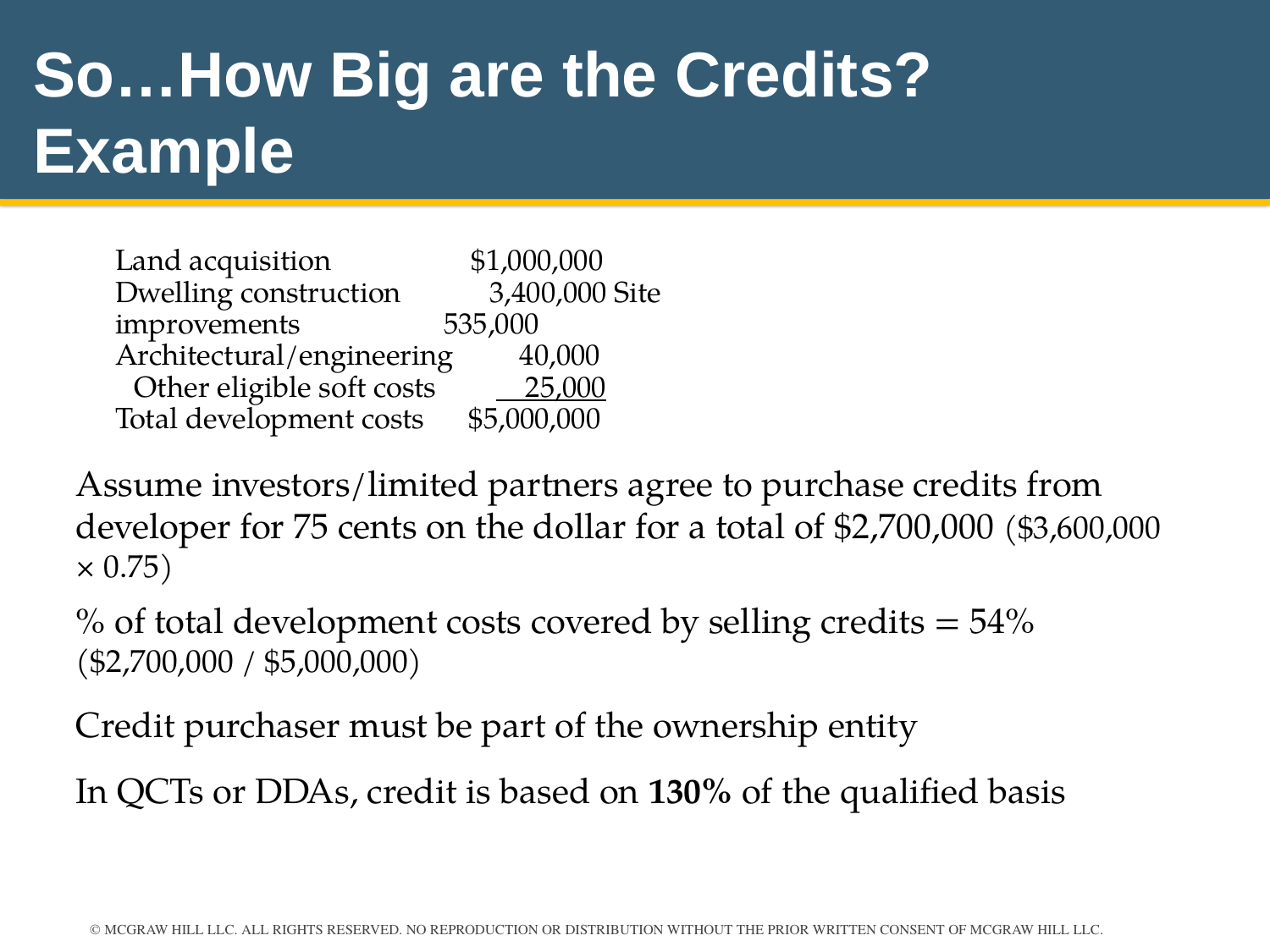

# So…How Big are the Credits? Example
	Land acquisition                   $1,000,000
	Dwelling construction            3,400,000 Site improvements	                535,000
	Architectural/engineering         40,000
        Other eligible soft costs            25,000
	Total development costs      $5,000,000

Assume investors/limited partners agree to purchase credits from developer for 75 cents on the dollar for a total of $2,700,000 ($3,600,000 × 0.75)
% of total development costs covered by selling credits = 54% ($2,700,000 / $5,000,000)
Credit purchaser must be part of the ownership entity
In QCTs or DDAs, credit is based on 130% of the qualified basis
© MCGRAW HILL LLC. ALL RIGHTS RESERVED. NO REPRODUCTION OR DISTRIBUTION WITHOUT THE PRIOR WRITTEN CONSENT OF MCGRAW HILL LLC.